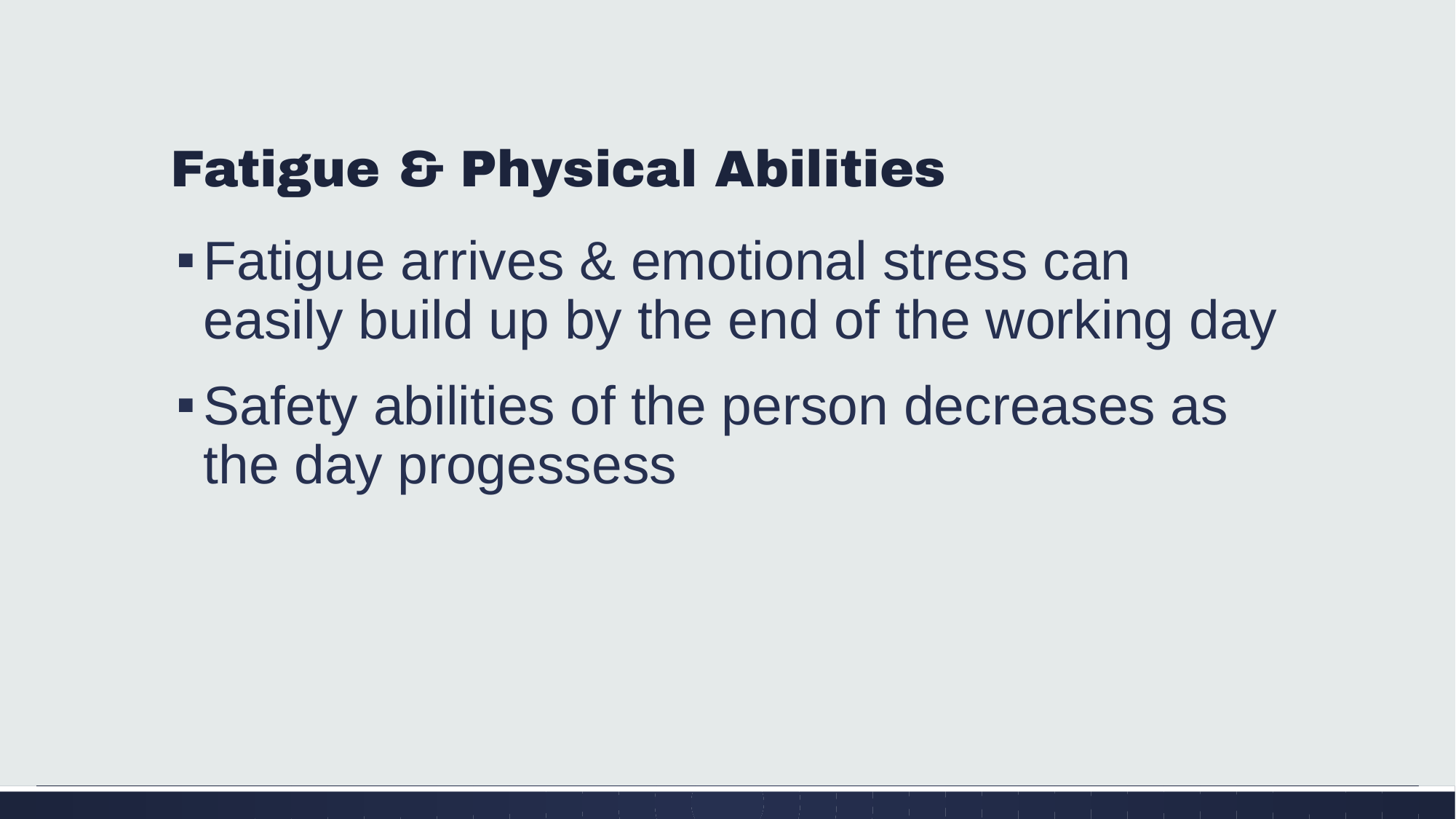

# Fatigue & Physical Abilities
Fatigue arrives & emotional stress can easily build up by the end of the working day
Safety abilities of the person decreases as the day progessess